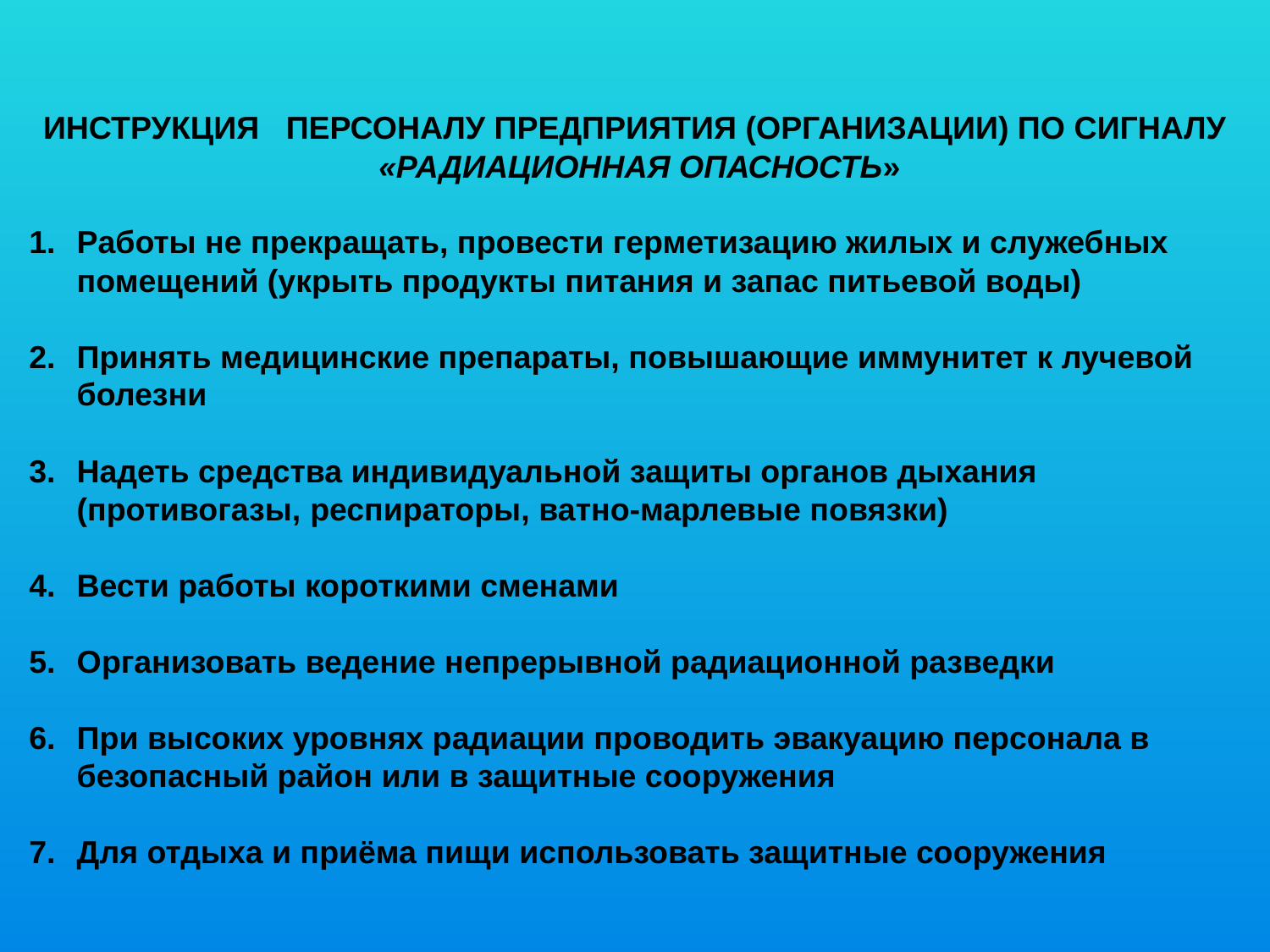

ИНСТРУКЦИЯ   ПЕРСОНАЛУ ПРЕДПРИЯТИЯ (ОРГАНИЗАЦИИ) ПО СИГНАЛУ
 «РАДИАЦИОННАЯ ОПАСНОСТЬ»

Работы не прекращать, провести герметизацию жилых и служебных помещений (укрыть продукты питания и запас питьевой воды)

Принять медицинские препараты, повышающие иммунитет к лучевой болезни

Надеть средства индивидуальной защиты органов дыхания (противогазы, респираторы, ватно-марлевые повязки)

Вести работы короткими сменами

Организовать ведение непрерывной радиационной разведки

При высоких уровнях радиации проводить эвакуацию персонала в безопасный район или в защитные сооружения

Для отдыха и приёма пищи использовать защитные сооружения